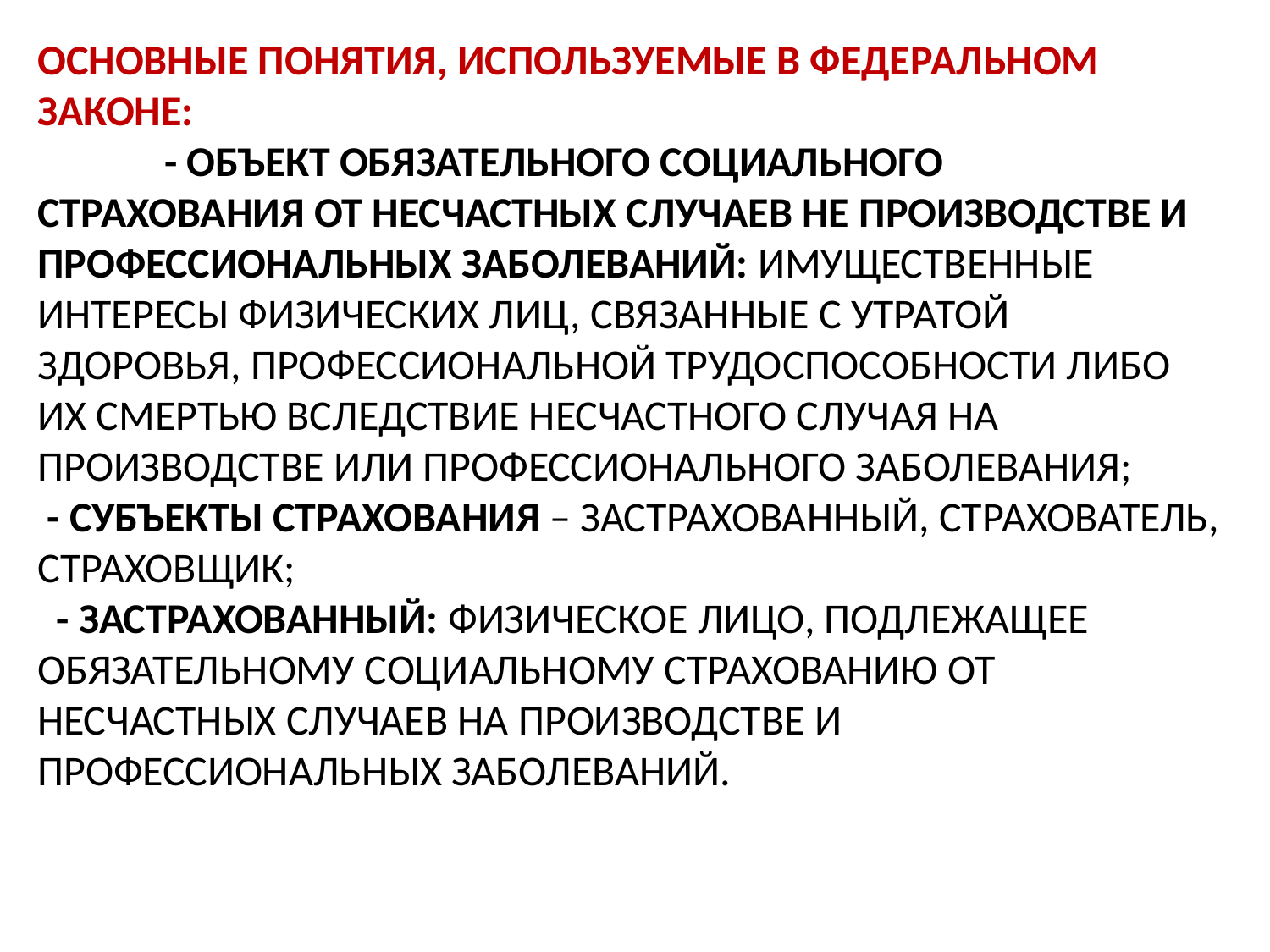

# Основные понятия, используемые в Федеральном законе: - объект обязательного социального  страхования от несчастных случаев не производстве и профессиональных заболеваний: имущественные интересы физических лиц, связанные с утратой здоровья, профессиональной трудоспособности либо их смертью вследствие несчастного случая на производстве или профессионального заболевания; - субъекты страхования – застрахованный, страхователь, страховщик; - застрахованный: физическое лицо, подлежащее обязательному социальному страхованию от несчастных случаев на производстве и профессиональных заболеваний.